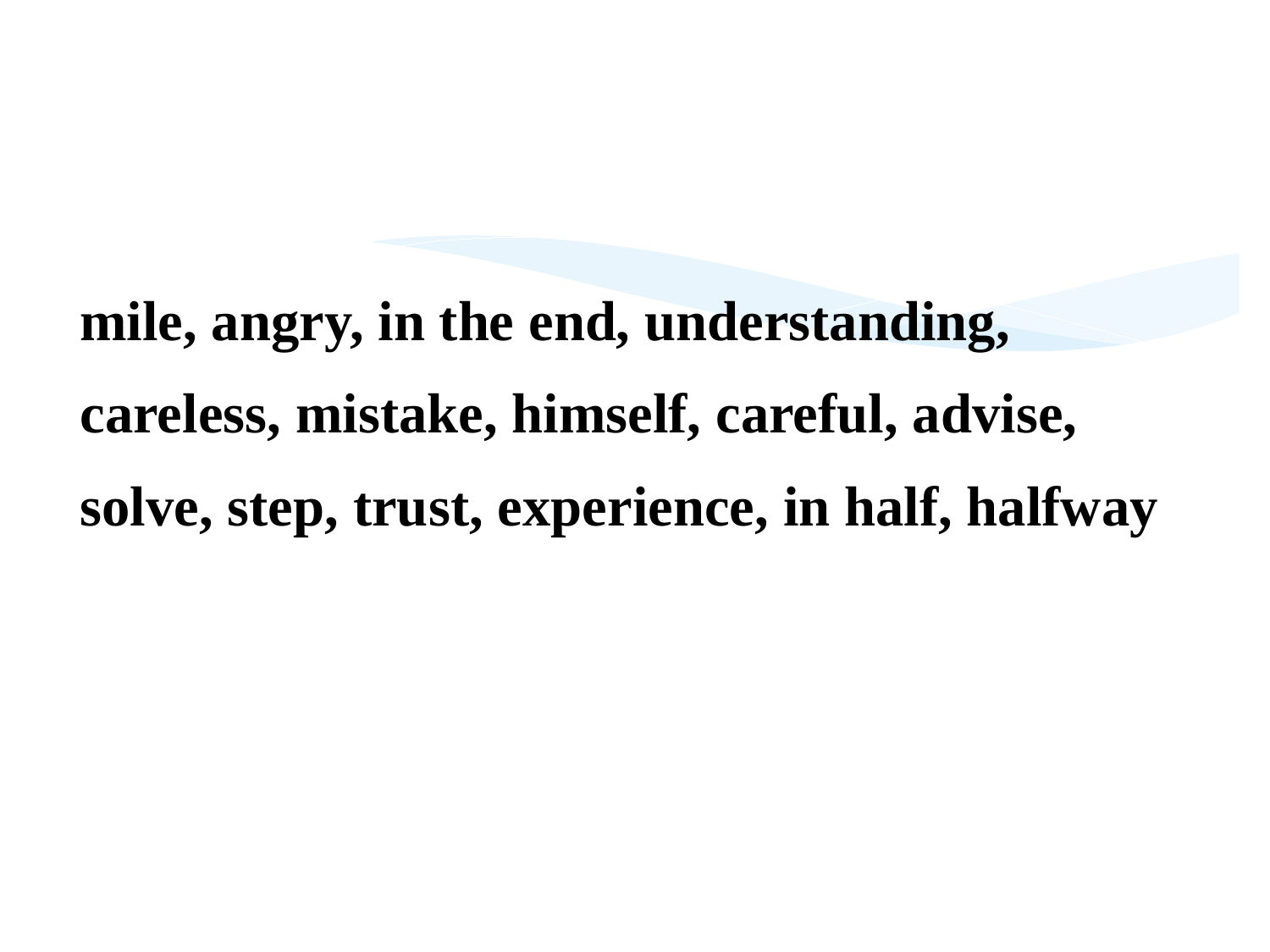

mile, angry, in the end, understanding,
    careless, mistake, himself, careful, advise,
    solve, step, trust, experience, in half, halfway